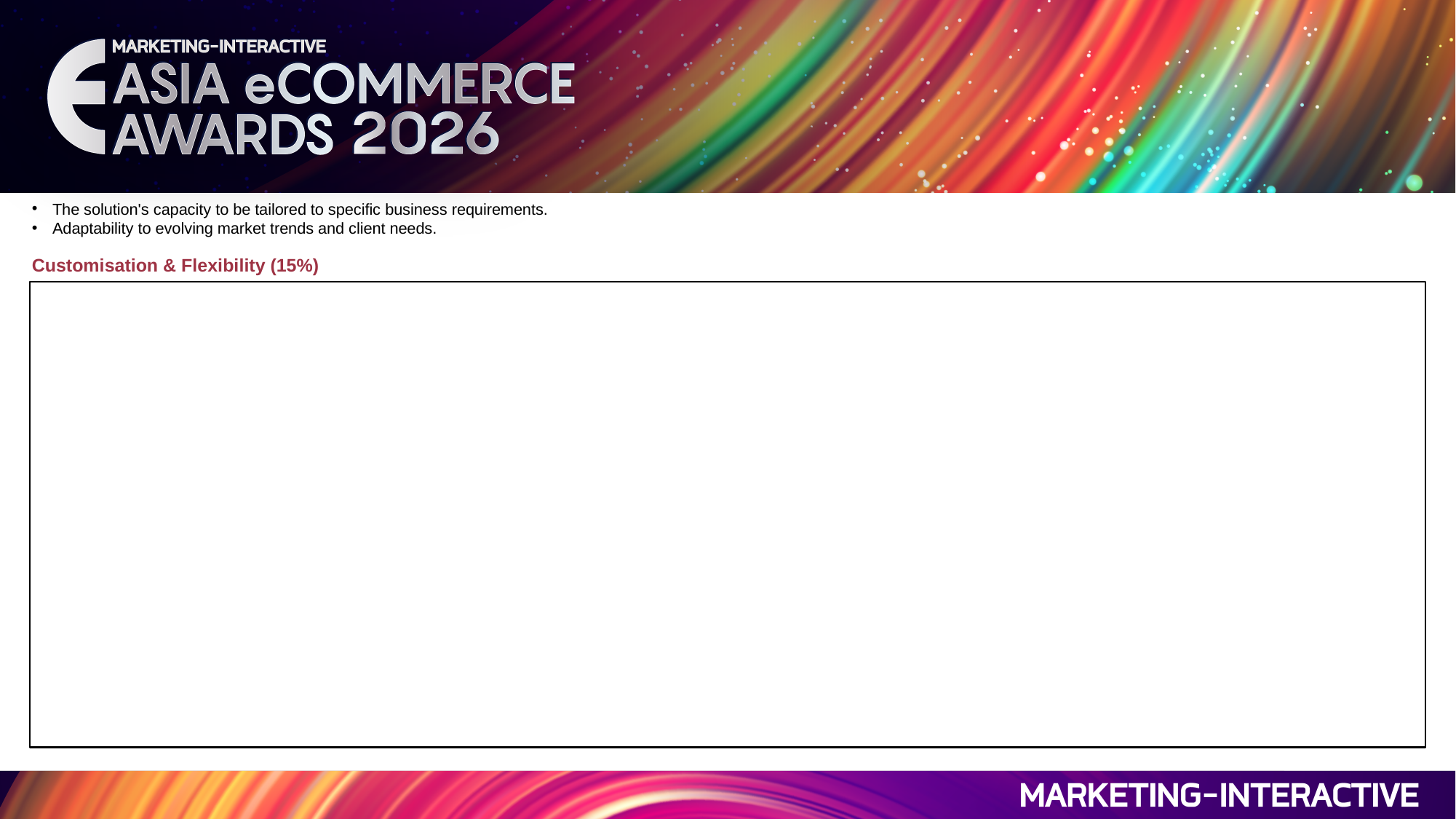

The solution's capacity to be tailored to specific business requirements.
Adaptability to evolving market trends and client needs.
Customisation & Flexibility (15%)